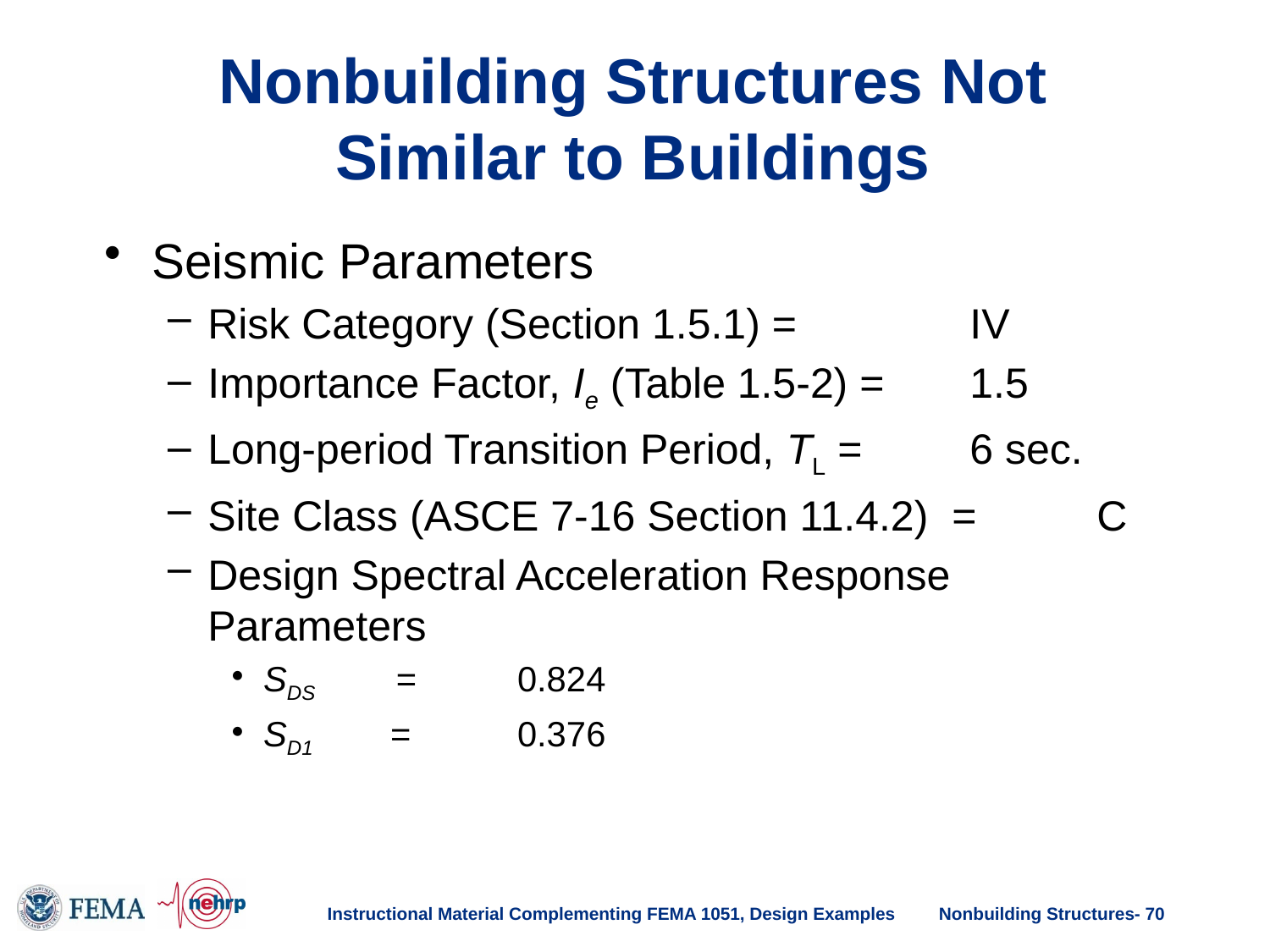

# Nonbuilding Structures Not Similar to Buildings
Seismic Parameters
Risk Category (Section 1.5.1) = 		IV
Importance Factor, Ie (Table 1.5-2) =	1.5
Long-period Transition Period, TL = 	6 sec.
Site Class (ASCE 7-16 Section 11.4.2)  =	C
Design Spectral Acceleration Response Parameters
SDS  	 =	0.824
SD1	=	0.376
Instructional Material Complementing FEMA 1051, Design Examples
Nonbuilding Structures- 70